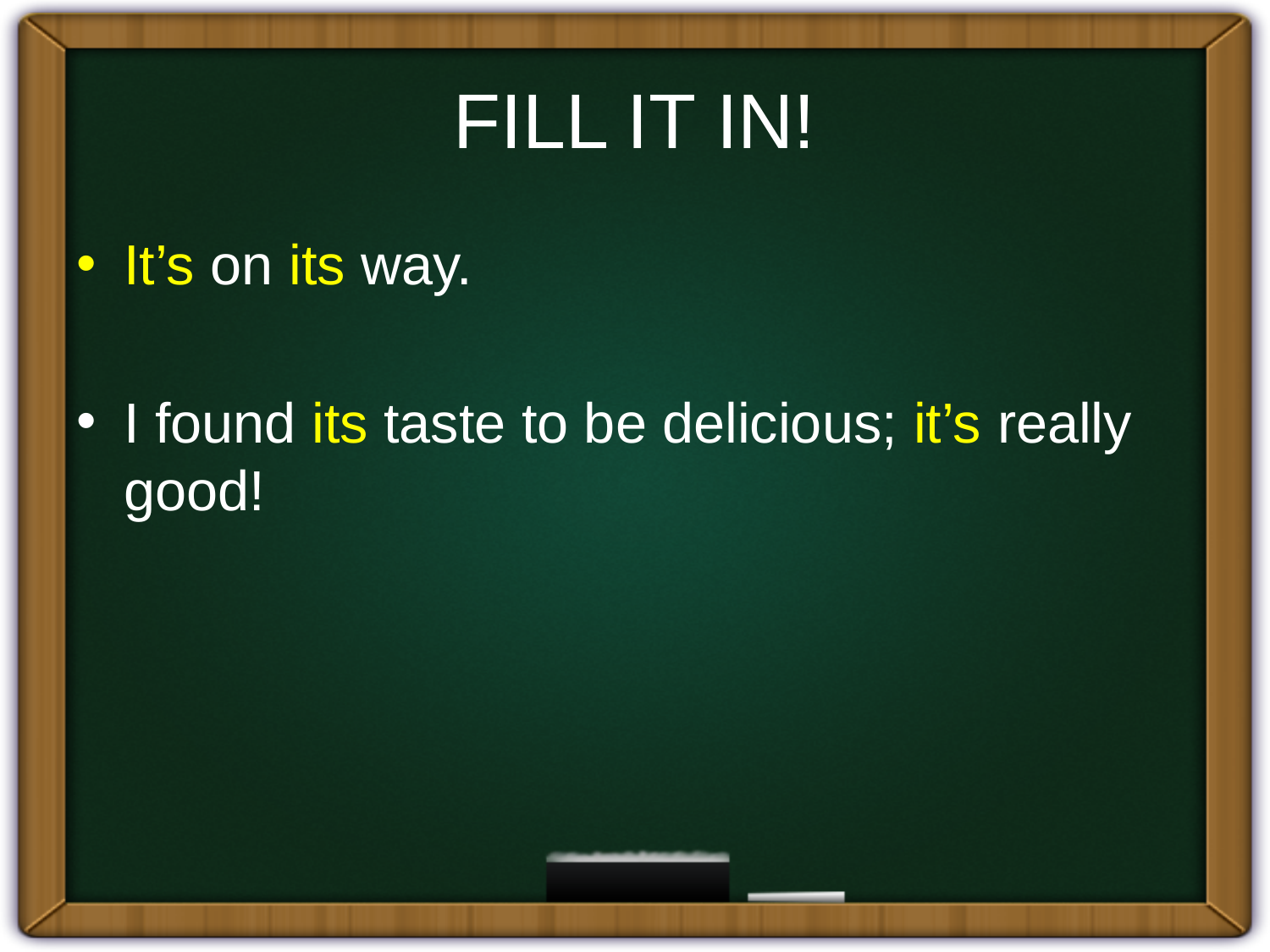

# FILL IT IN!
It’s on its way.

I found its taste to be delicious; it’s really good!